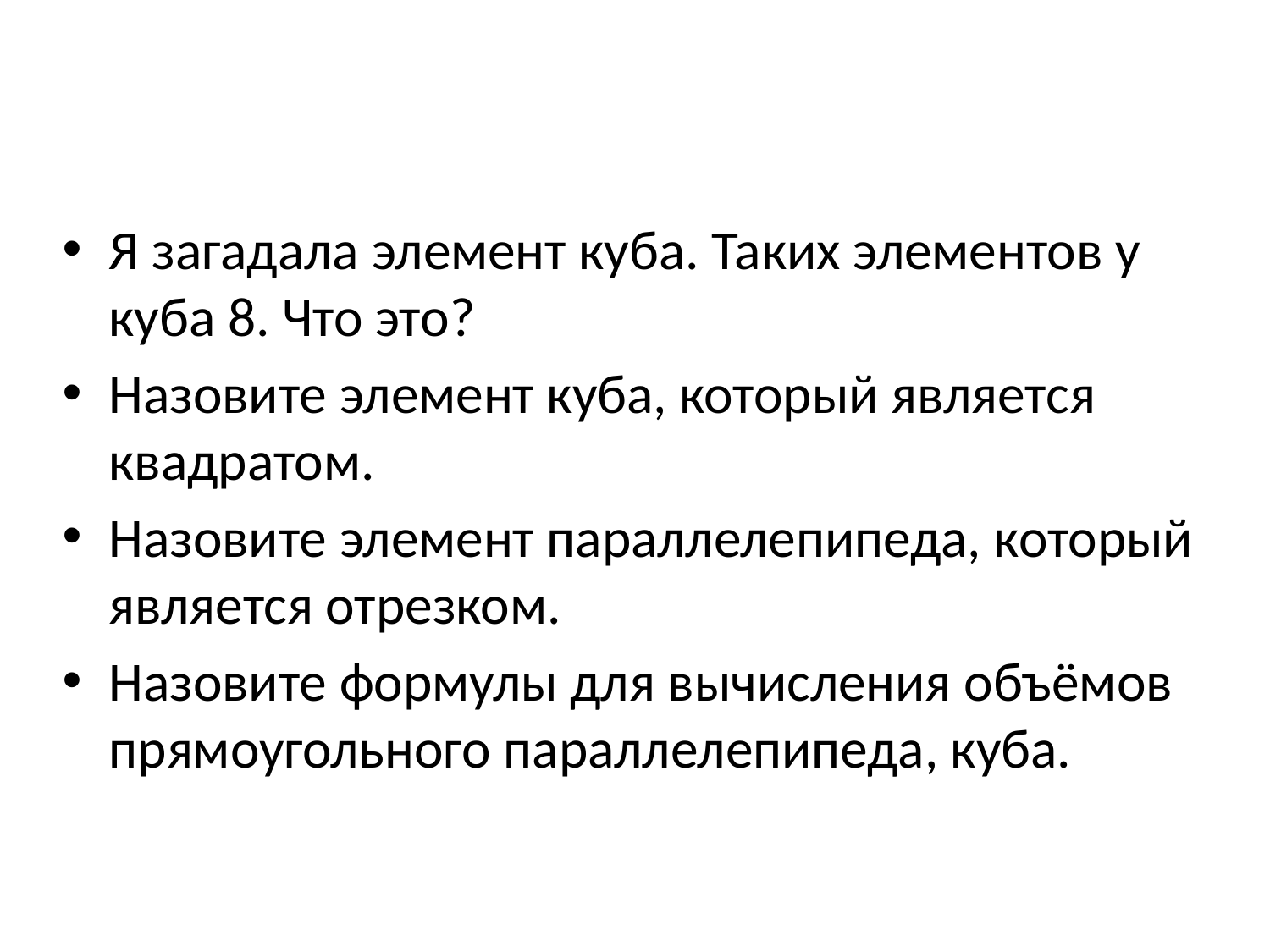

#
Я загадала элемент куба. Таких элементов у куба 8. Что это?
Назовите элемент куба, который является квадратом.
Назовите элемент параллелепипеда, который является отрезком.
Назовите формулы для вычисления объёмов прямоугольного параллелепипеда, куба.